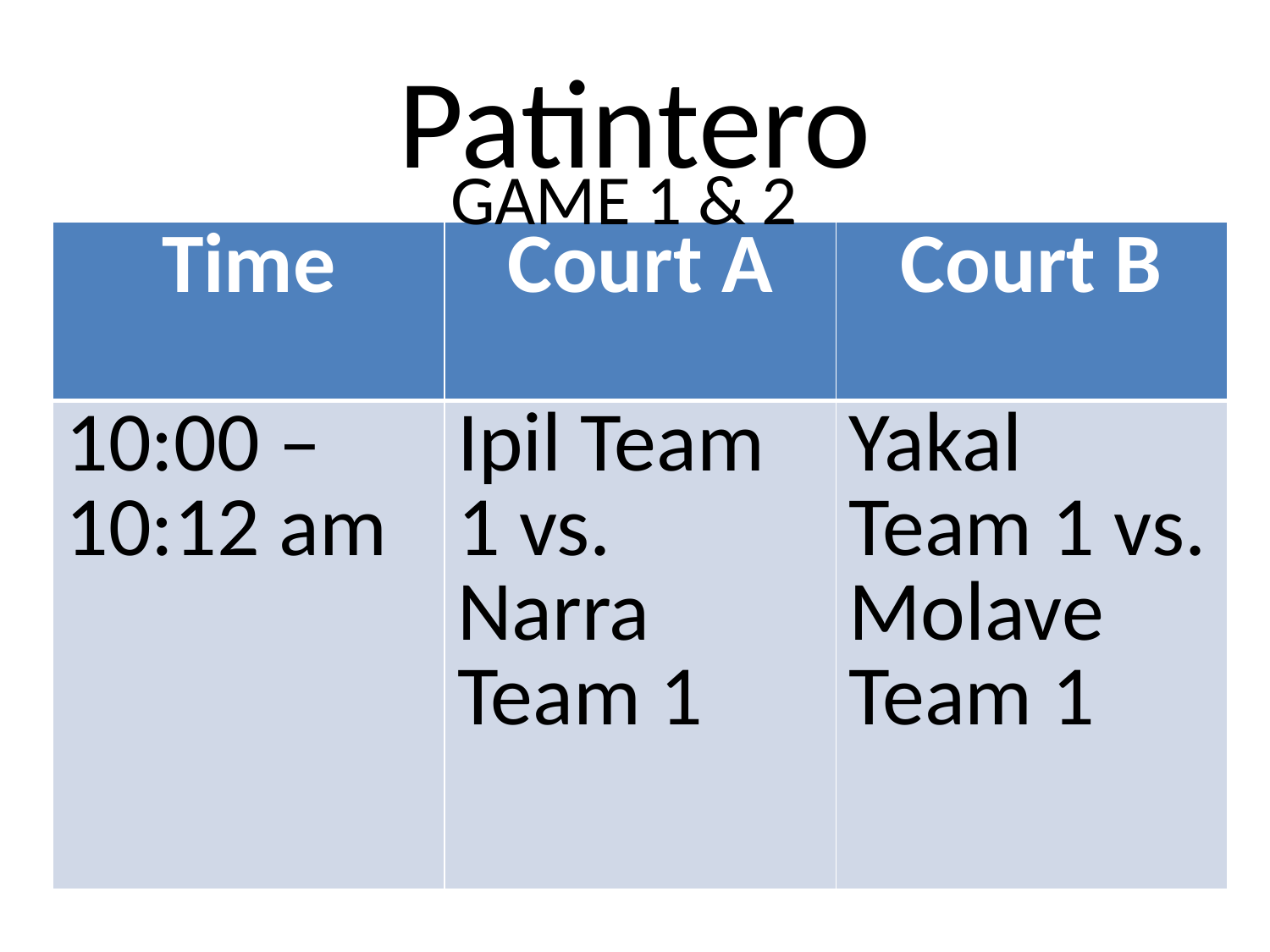

# Patintero
GAME 1 & 2
| Time | Court A | Court B |
| --- | --- | --- |
| 10:00 – 10:12 am | Ipil Team 1 vs. Narra Team 1 | Yakal Team 1 vs. Molave Team 1 |